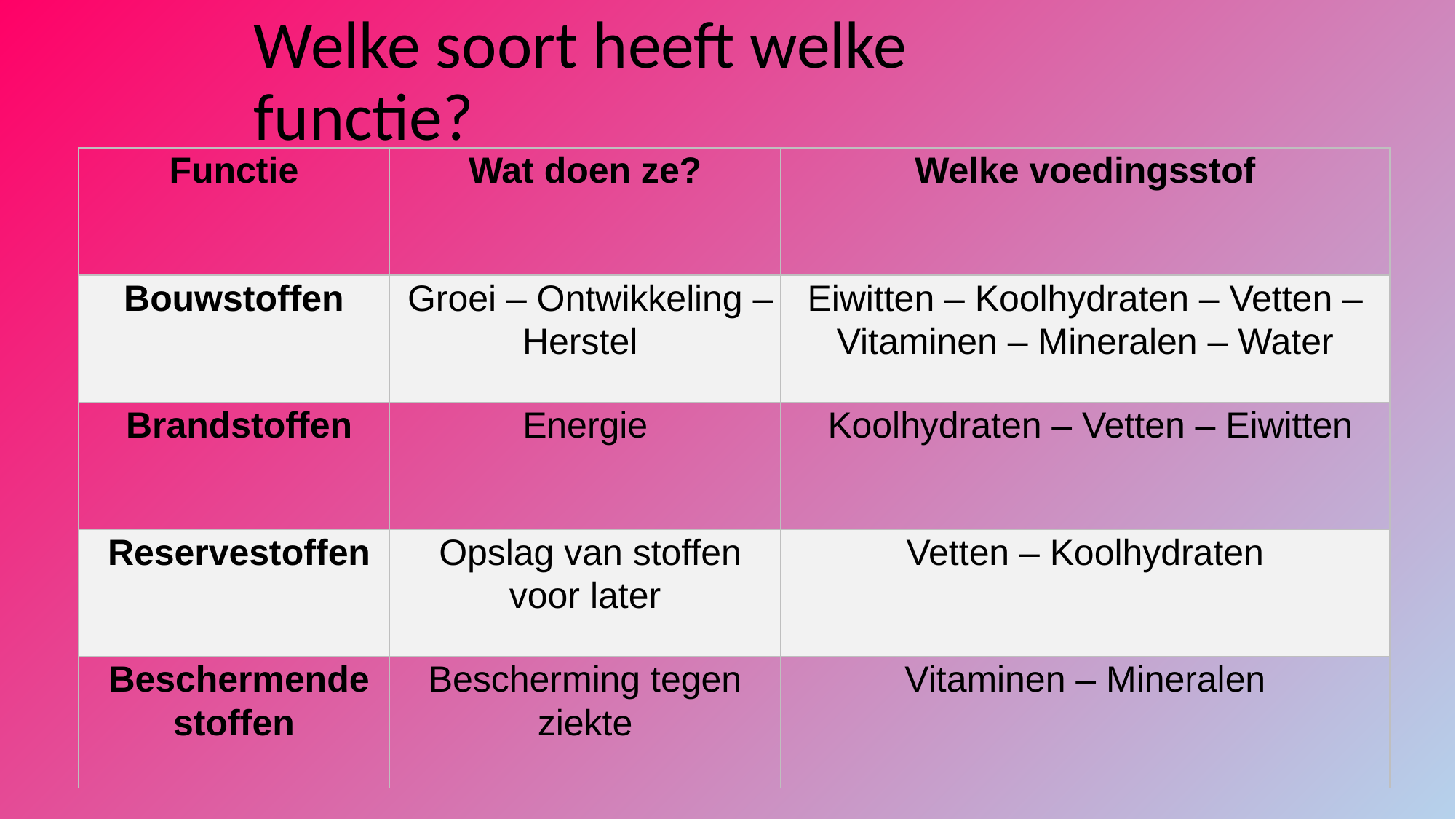

# Welke soort heeft welke functie?
| Functie | Wat doen ze? | Welke voedingsstof |
| --- | --- | --- |
| Bouwstoffen | Groei – Ontwikkeling – Herstel | Eiwitten – Koolhydraten – Vetten – Vitaminen – Mineralen – Water |
| Brandstoffen | Energie | Koolhydraten – Vetten – Eiwitten |
| Reservestoffen | Opslag van stoffen voor later | Vetten – Koolhydraten |
| Beschermende stoffen | Bescherming tegen ziekte | Vitaminen – Mineralen |